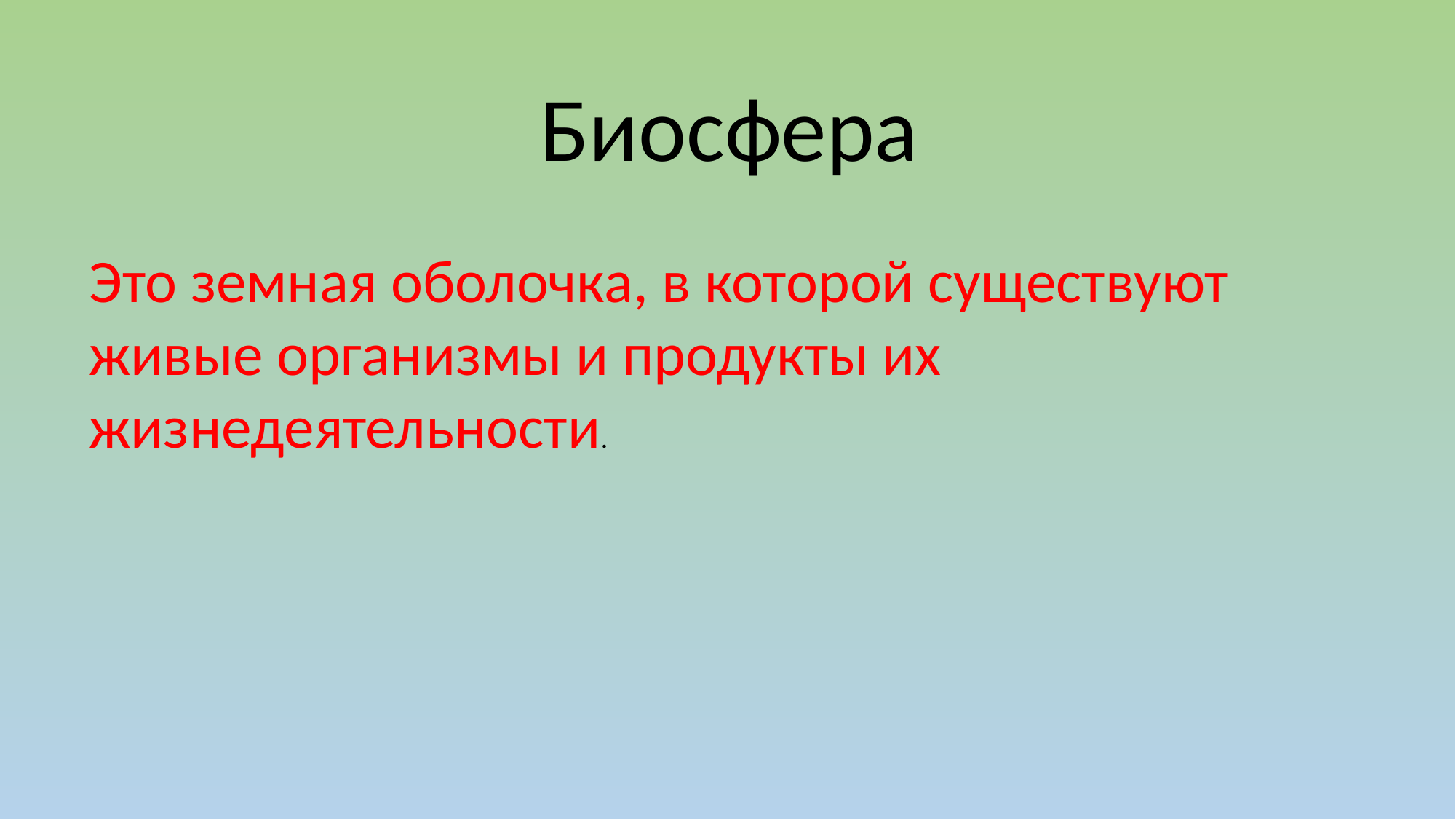

# Биосфера
Это земная оболочка, в которой существуют живые организмы и продукты их жизнедеятельности.